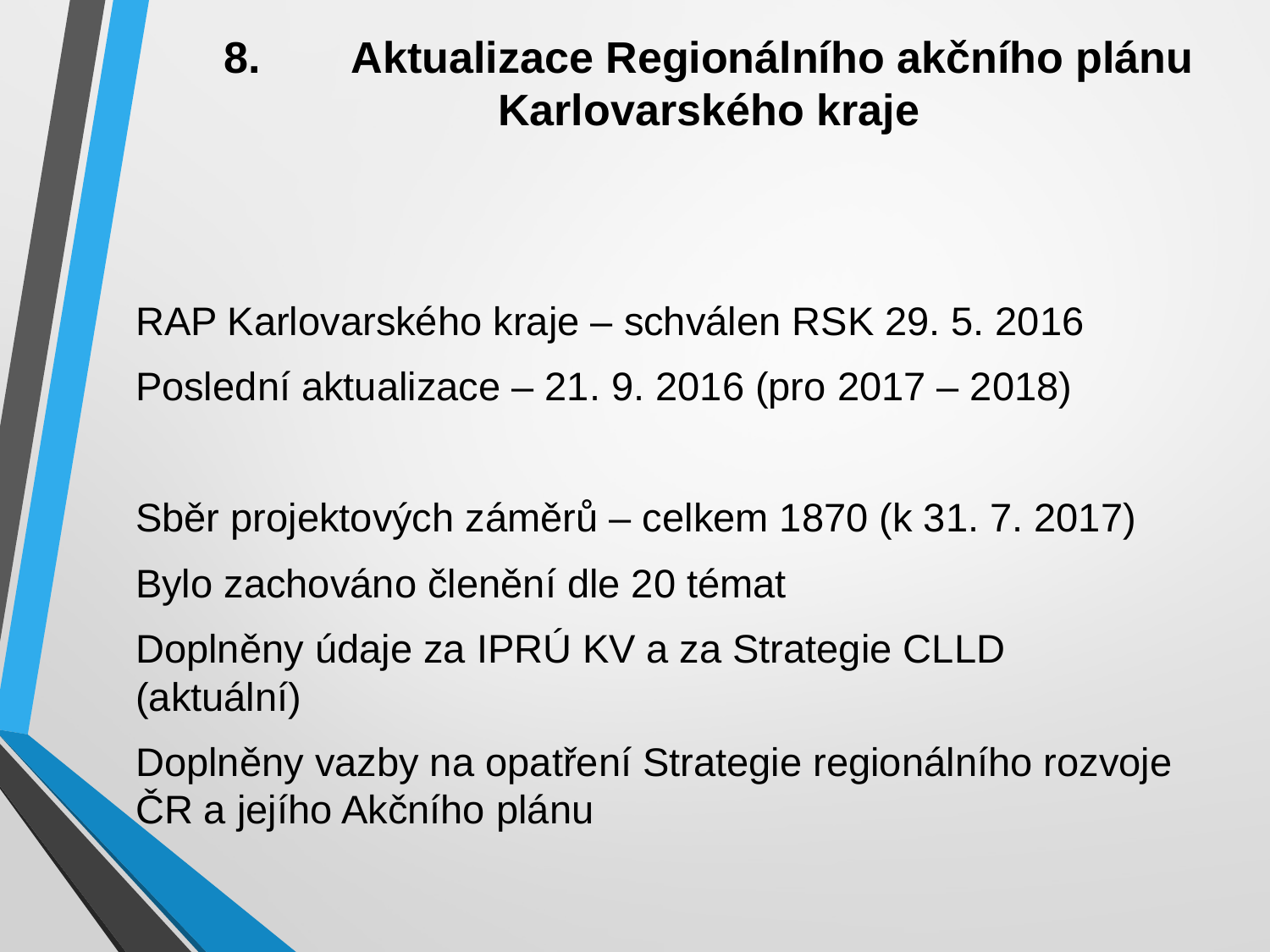

# 8.	Aktualizace Regionálního akčního plánu Karlovarského kraje

RAP Karlovarského kraje – schválen RSK 29. 5. 2016
Poslední aktualizace – 21. 9. 2016 (pro 2017 – 2018)

Sběr projektových záměrů – celkem 1870 (k 31. 7. 2017)
Bylo zachováno členění dle 20 témat
Doplněny údaje za IPRÚ KV a za Strategie CLLD (aktuální)
Doplněny vazby na opatření Strategie regionálního rozvoje ČR a jejího Akčního plánu